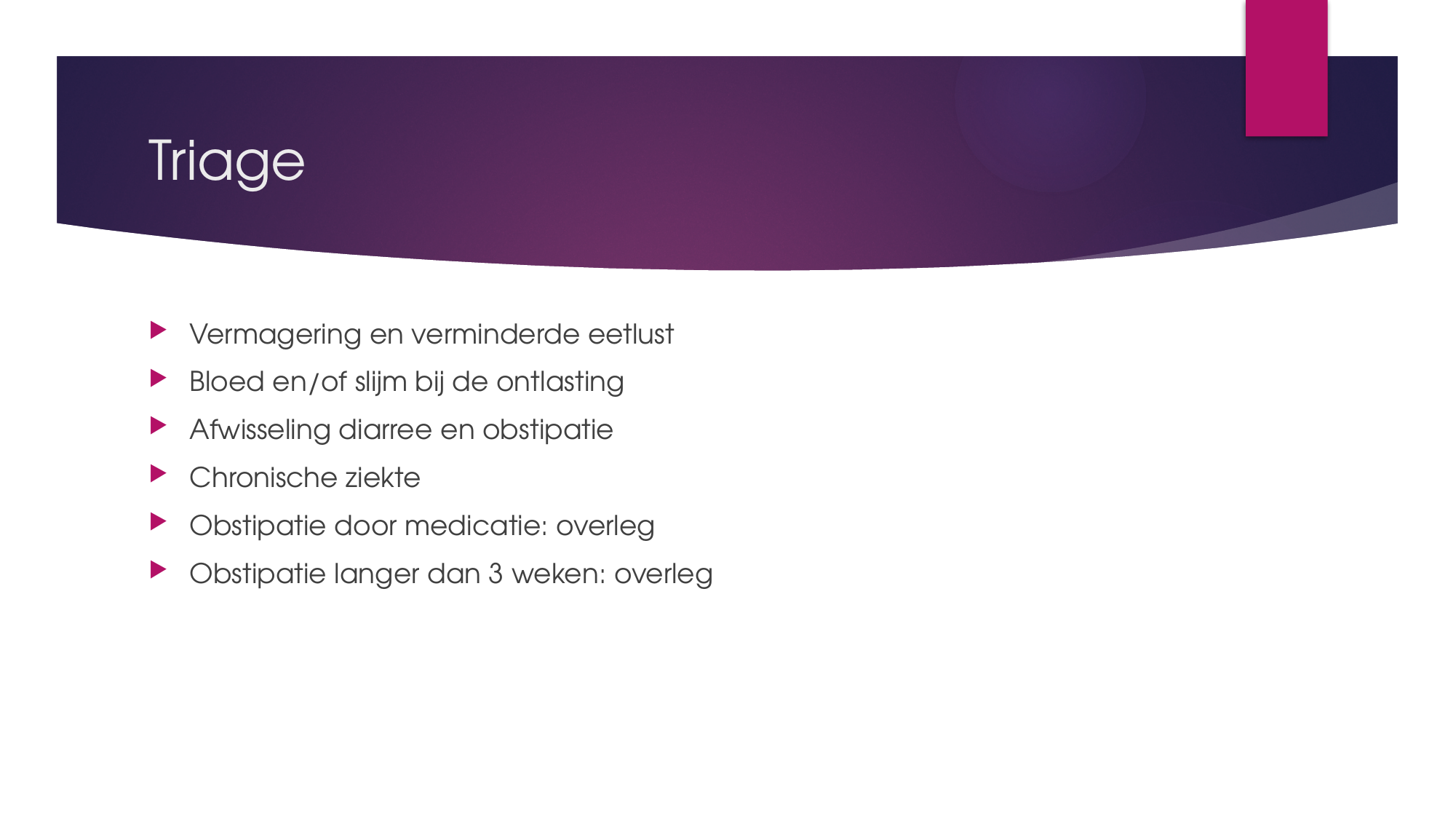

# Triage
Vermagering en verminderde eetlust
Bloed en/of slijm bij de ontlasting
Afwisseling diarree en obstipatie
Chronische ziekte
Obstipatie door medicatie: overleg
Obstipatie langer dan 3 weken: overleg